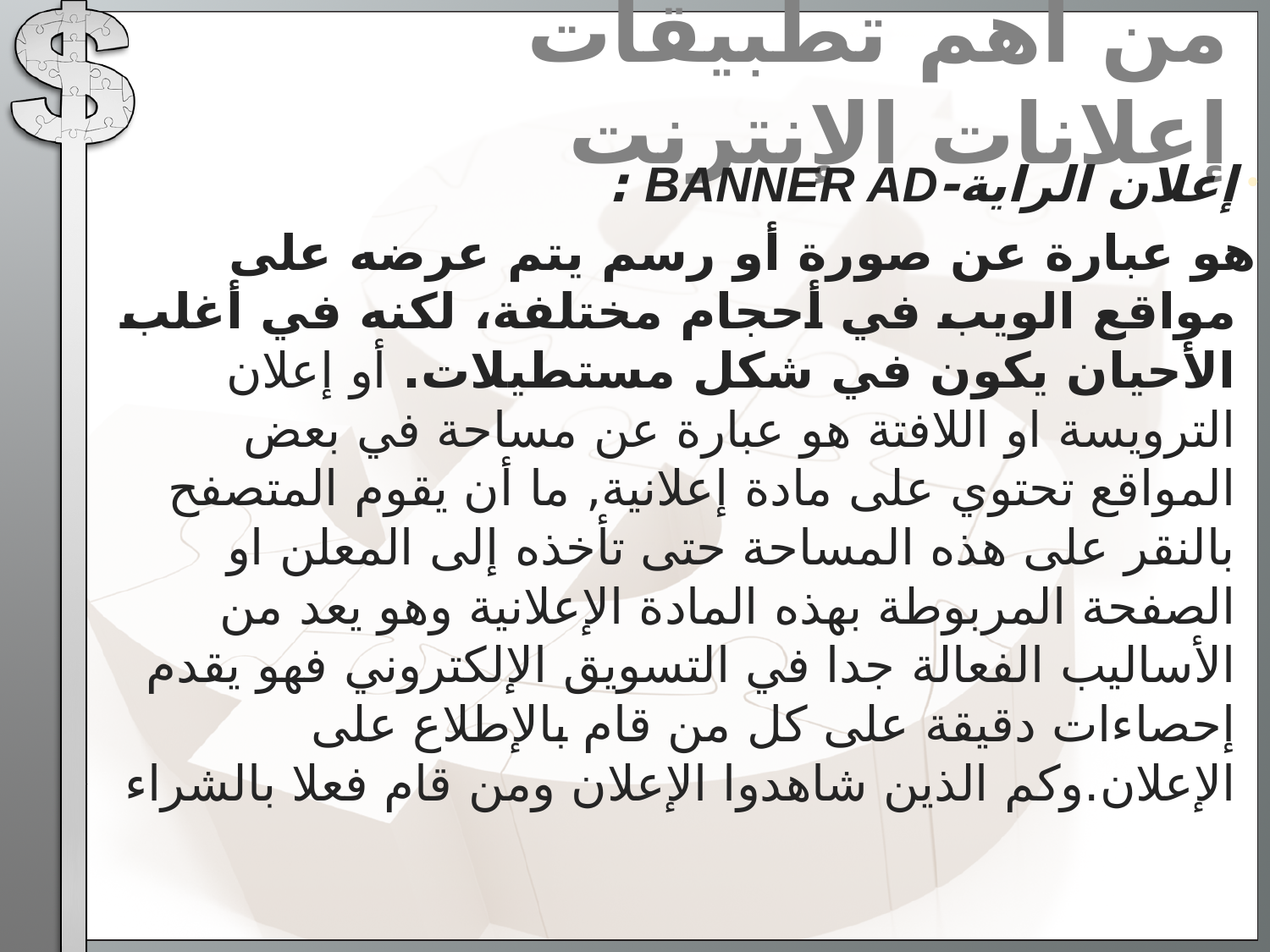

# من أهم تطبيقات إعلانات الإنترنت
إعلان الراية-BANNER AD :
هو عبارة عن صورة أو رسم يتم عرضه على مواقع الويب في أحجام مختلفة، لكنه في أغلب الأحيان يكون في شكل مستطيلات. أو إعلان الترويسة او اللافتة هو عبارة عن مساحة في بعض المواقع تحتوي على مادة إعلانية, ما أن يقوم المتصفح بالنقر على هذه المساحة حتى تأخذه إلى المعلن او الصفحة المربوطة بهذه المادة الإعلانية وهو يعد من الأساليب الفعالة جدا في التسويق الإلكتروني فهو يقدم إحصاءات دقيقة على كل من قام بالإطلاع على الإعلان.وكم الذين شاهدوا الإعلان ومن قام فعلا بالشراء